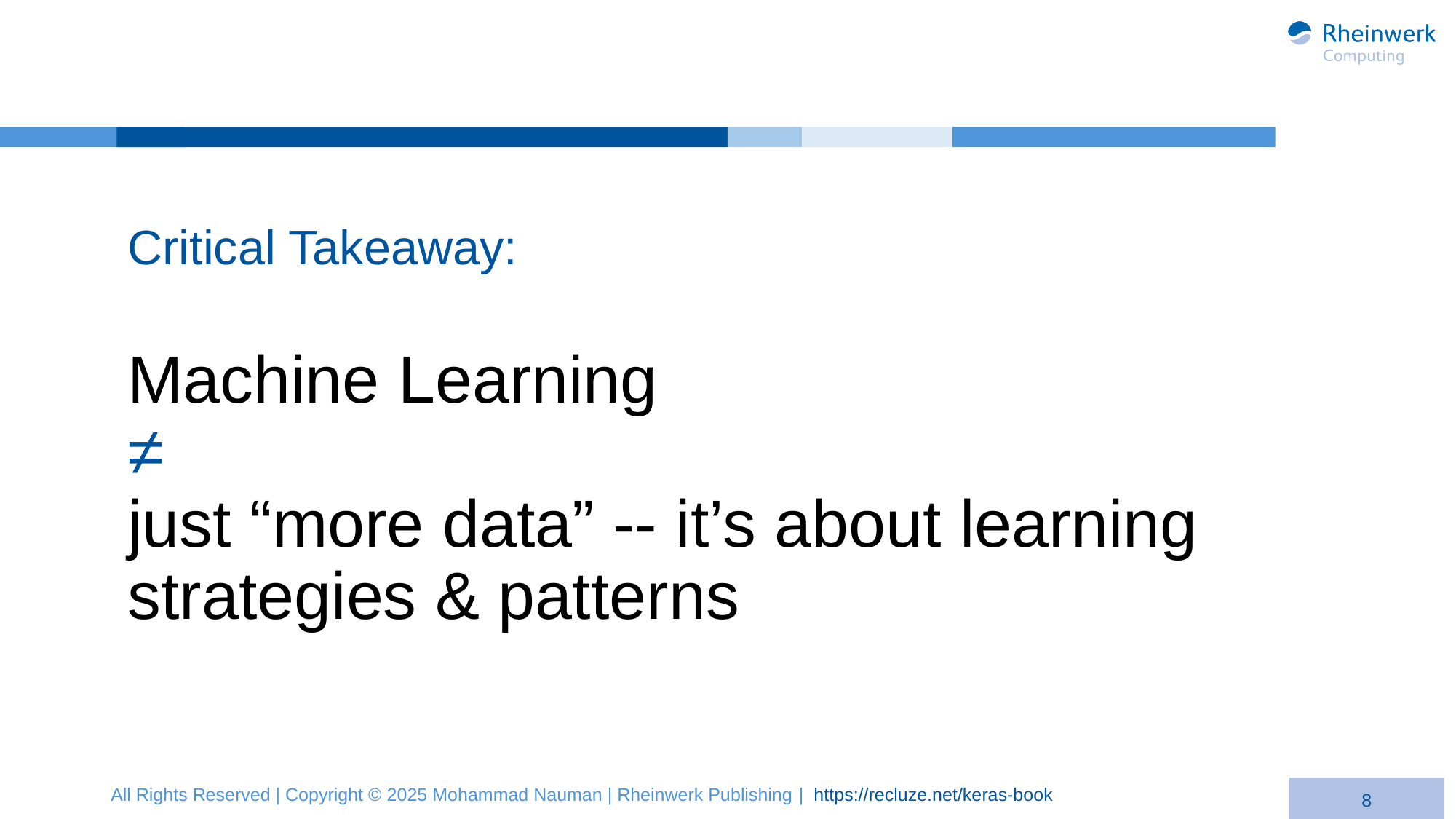

Critical Takeaway:
# Machine Learning ≠ just “more data” -- it’s about learning strategies & patterns